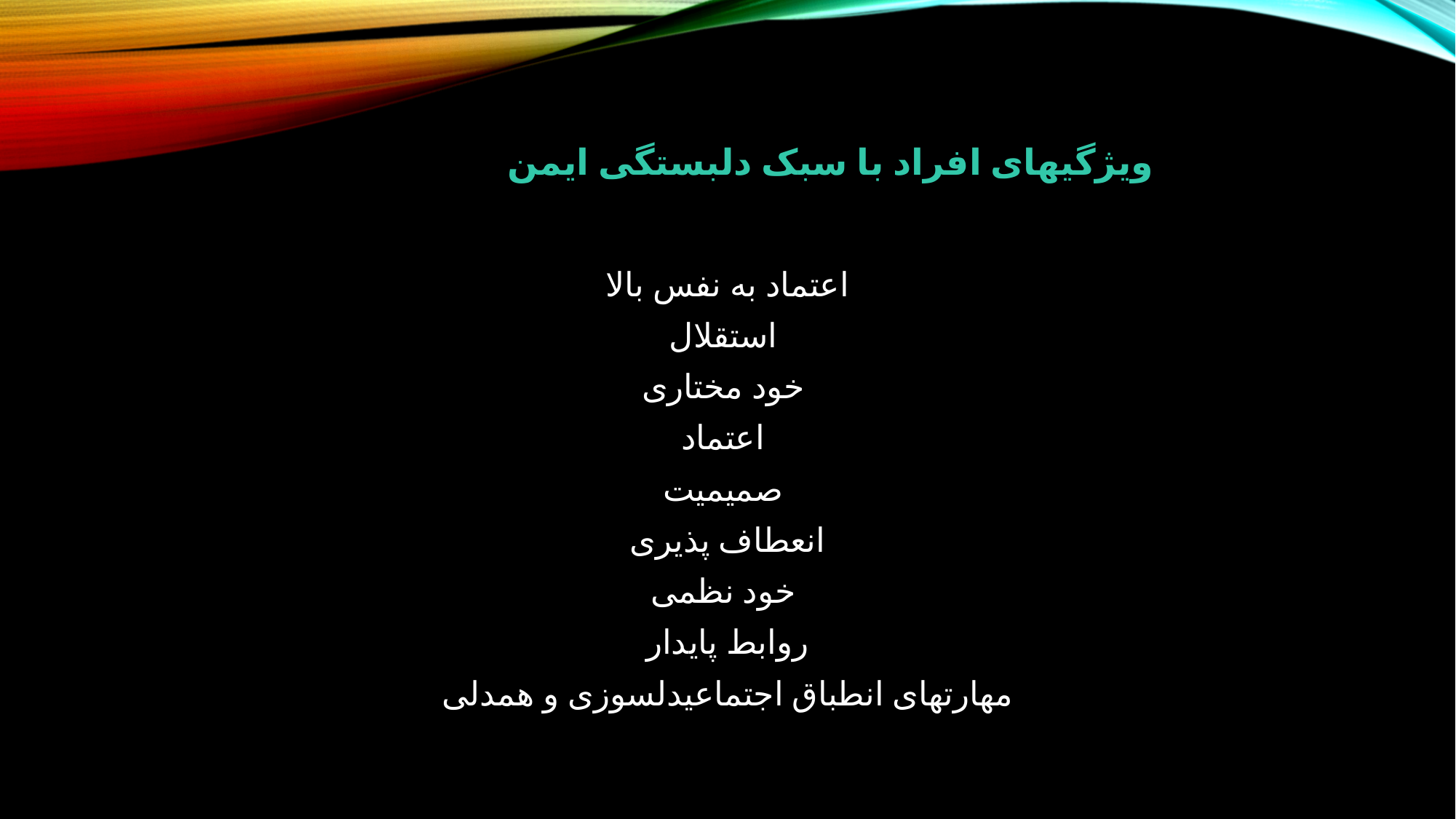

# ویژگیهای افراد با سبک دلبستگی ایمن
اعتماد به نفس بالا
استقلال
خود مختاری
اعتماد
صمیمیت
انعطاف پذیری
خود نظمی
روابط پایدار
مهارتهای انطباق اجتماعیدلسوزی و همدلی